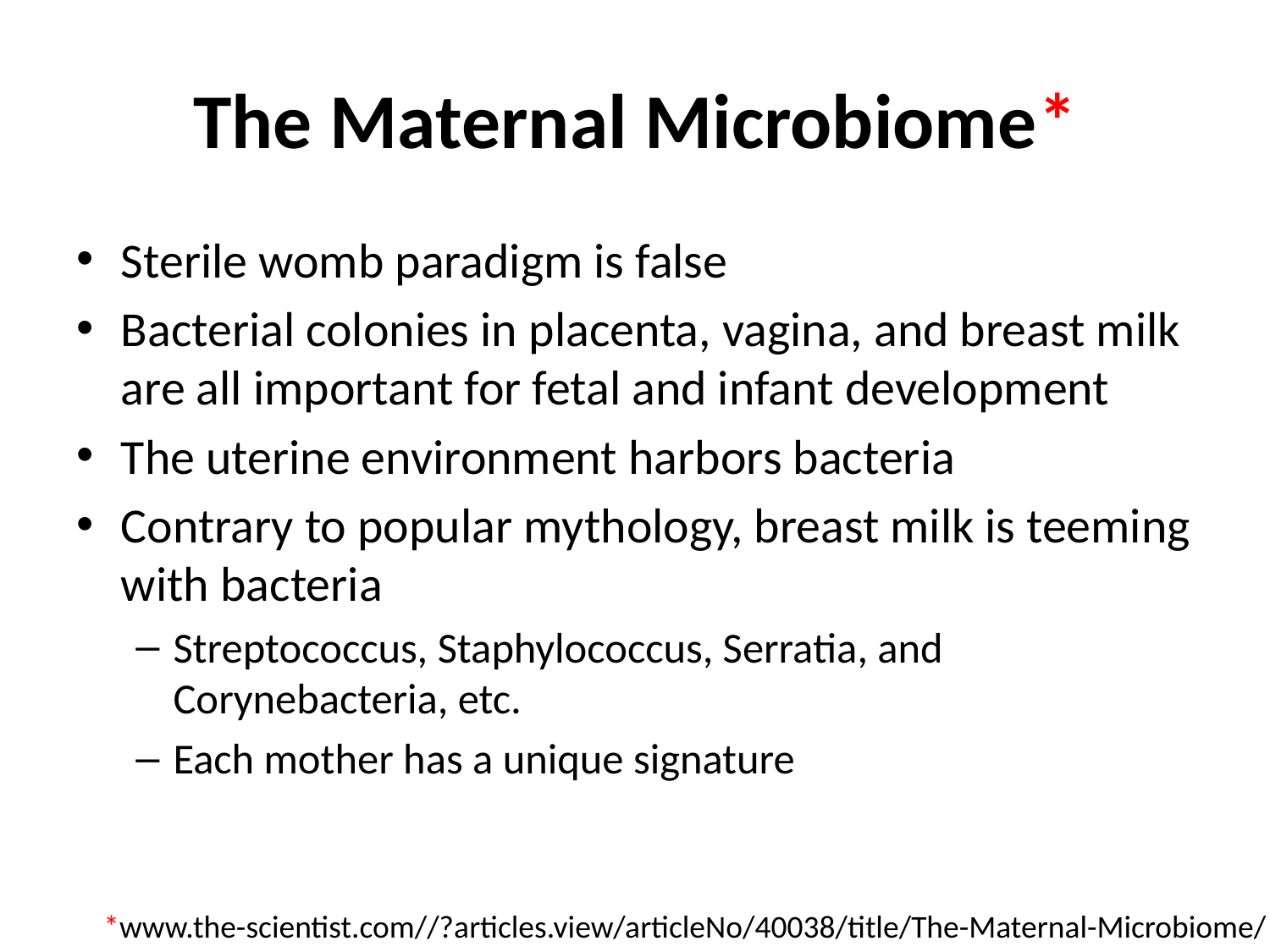

# The Maternal Microbiome*
Sterile womb paradigm is false
Bacterial colonies in placenta, vagina, and breast milk are all important for fetal and infant development
The uterine environment harbors bacteria
Contrary to popular mythology, breast milk is teeming with bacteria
Streptococcus, Staphylococcus, Serratia, and Corynebacteria, etc.
Each mother has a unique signature

*www.the-scientist.com//?articles.view/articleNo/40038/title/The-Maternal-Microbiome/